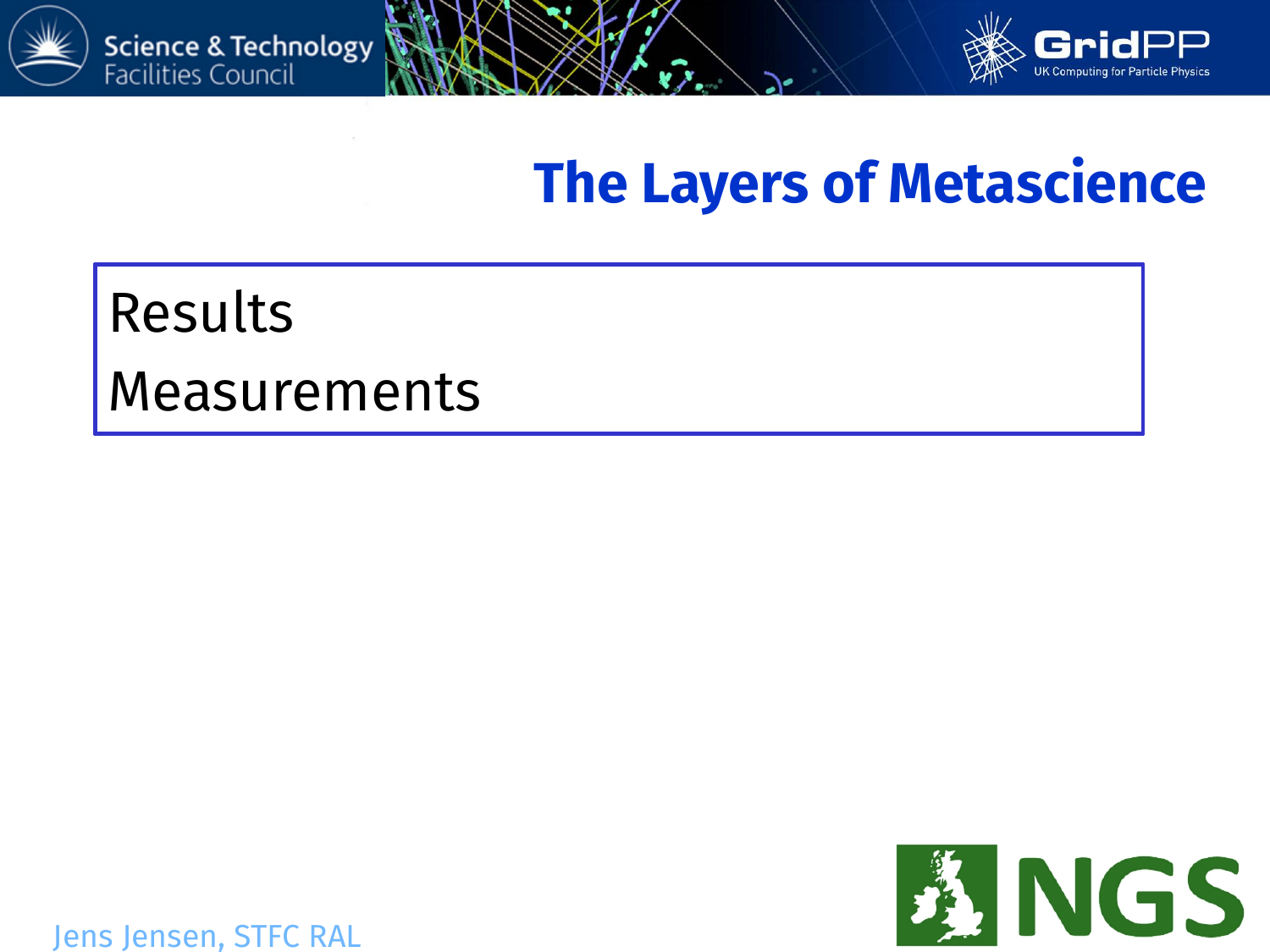

# The Layers of Metascience
Frame
(There is probably a proper name for it)
Methods
Processes
Results
Measurements